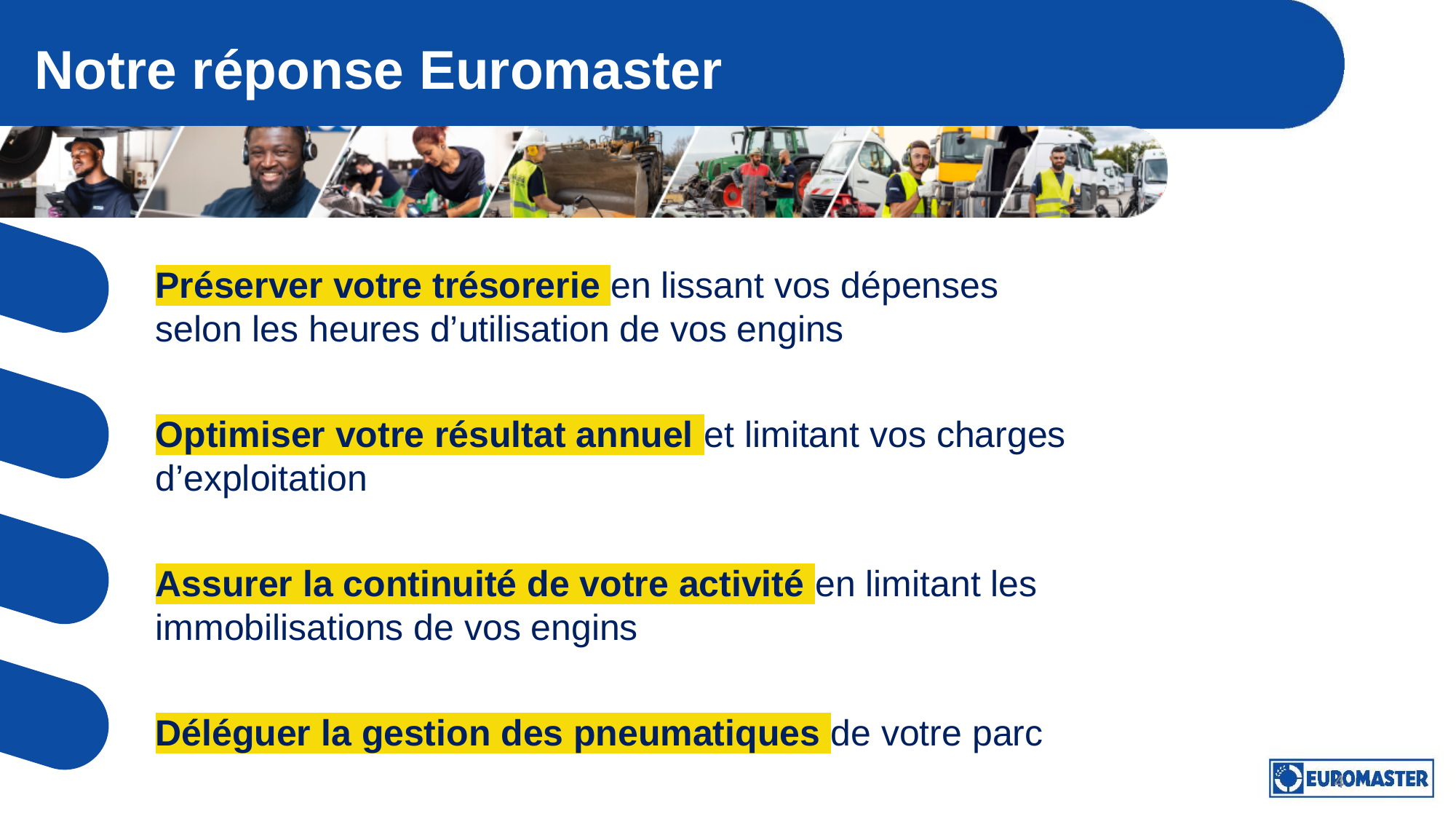

# Notre réponse Euromaster

Préserver votre trésorerie en lissant vos dépenses selon les heures d’utilisation de vos engins

Optimiser votre résultat annuel et limitant vos charges d’exploitation

Assurer la continuité de votre activité en limitant les immobilisations de vos engins

Déléguer la gestion des pneumatiques de votre parc

4